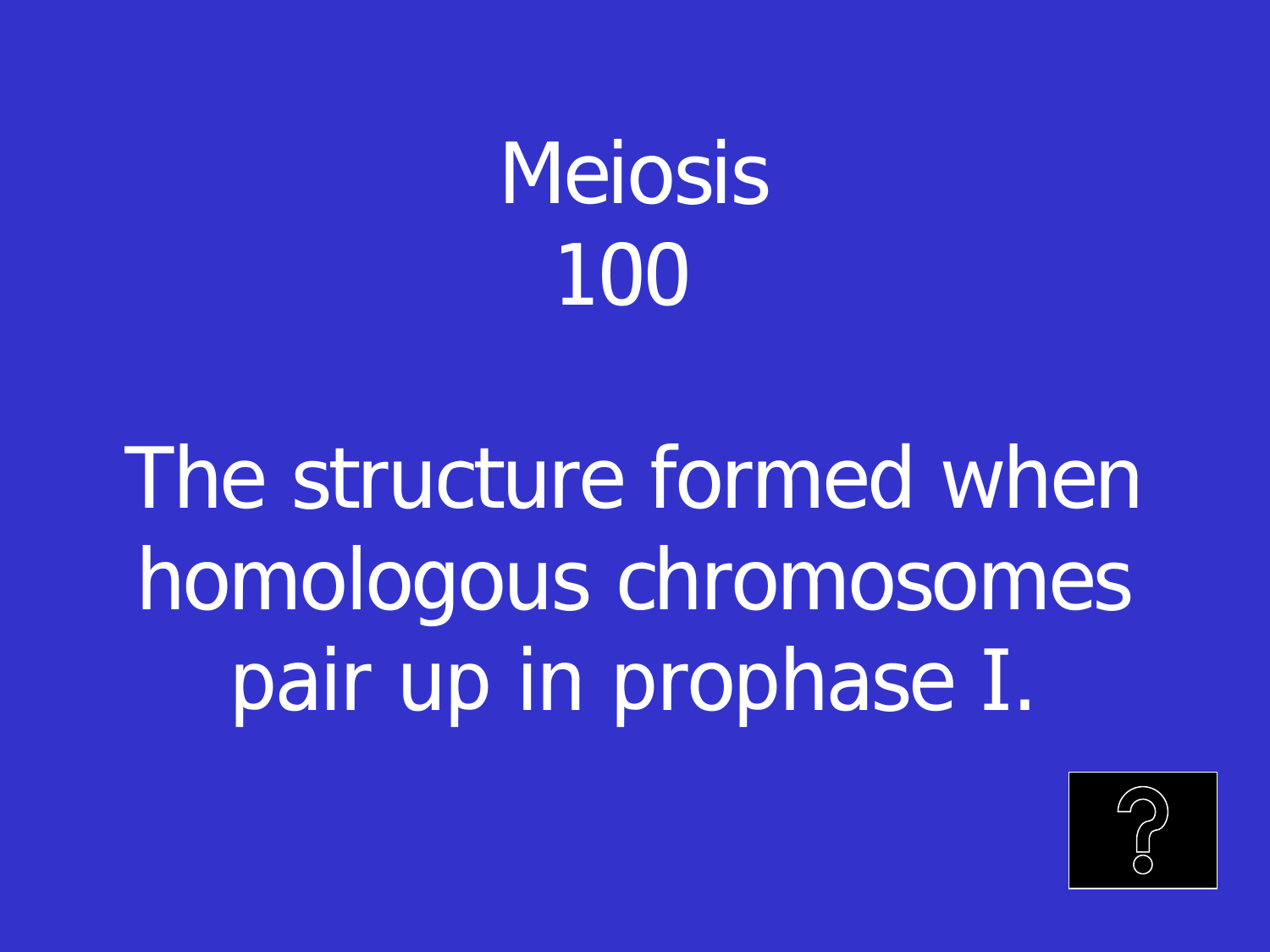

# Meiosis 100 The structure formed when homologous chromosomes pair up in prophase I.